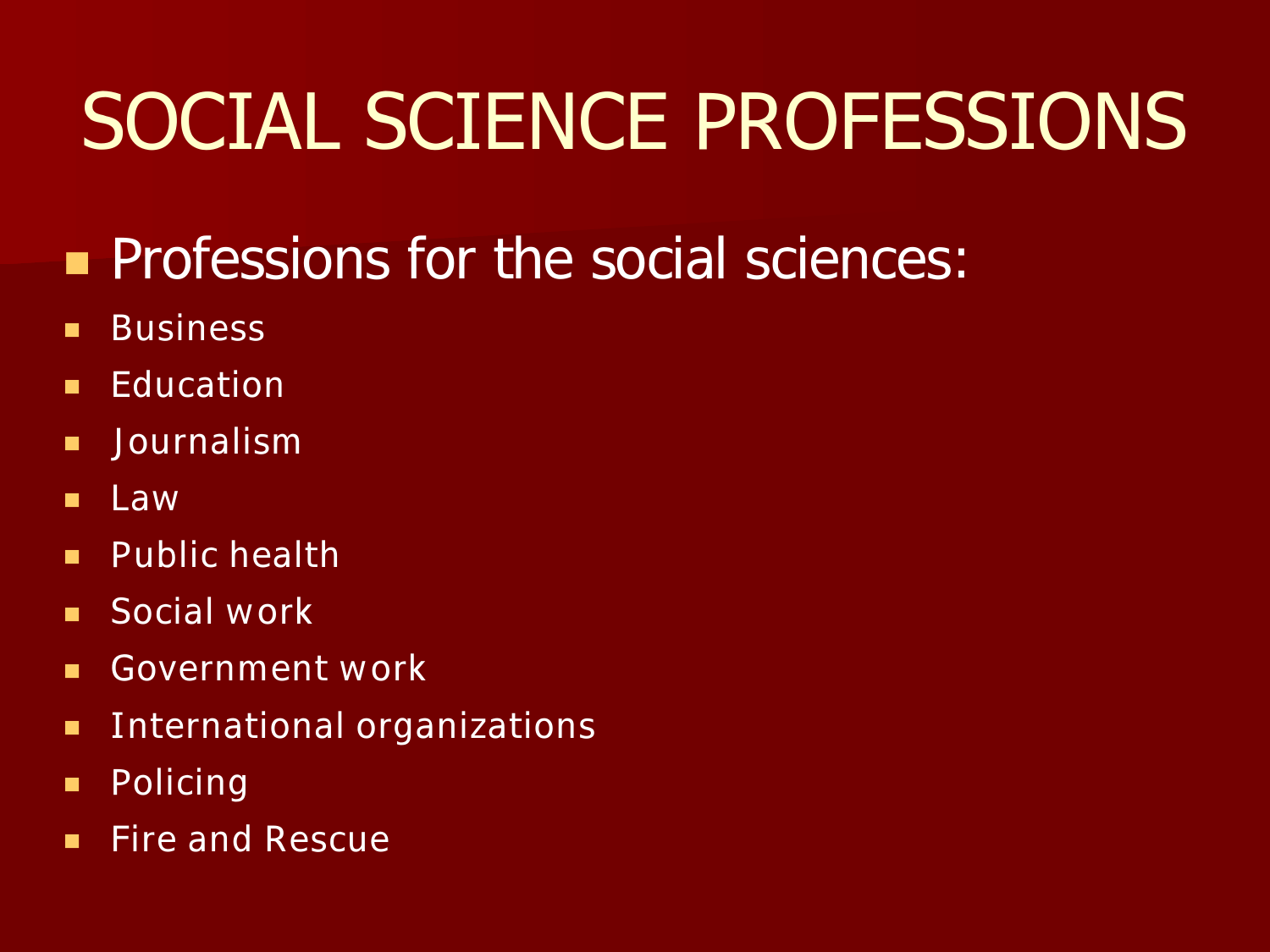

# SOCIAL SCIENCE PROFESSIONS
Professions for the social sciences:
Business
Education
Journalism
Law
Public health
Social work
Government work
International organizations
Policing
Fire and Rescue